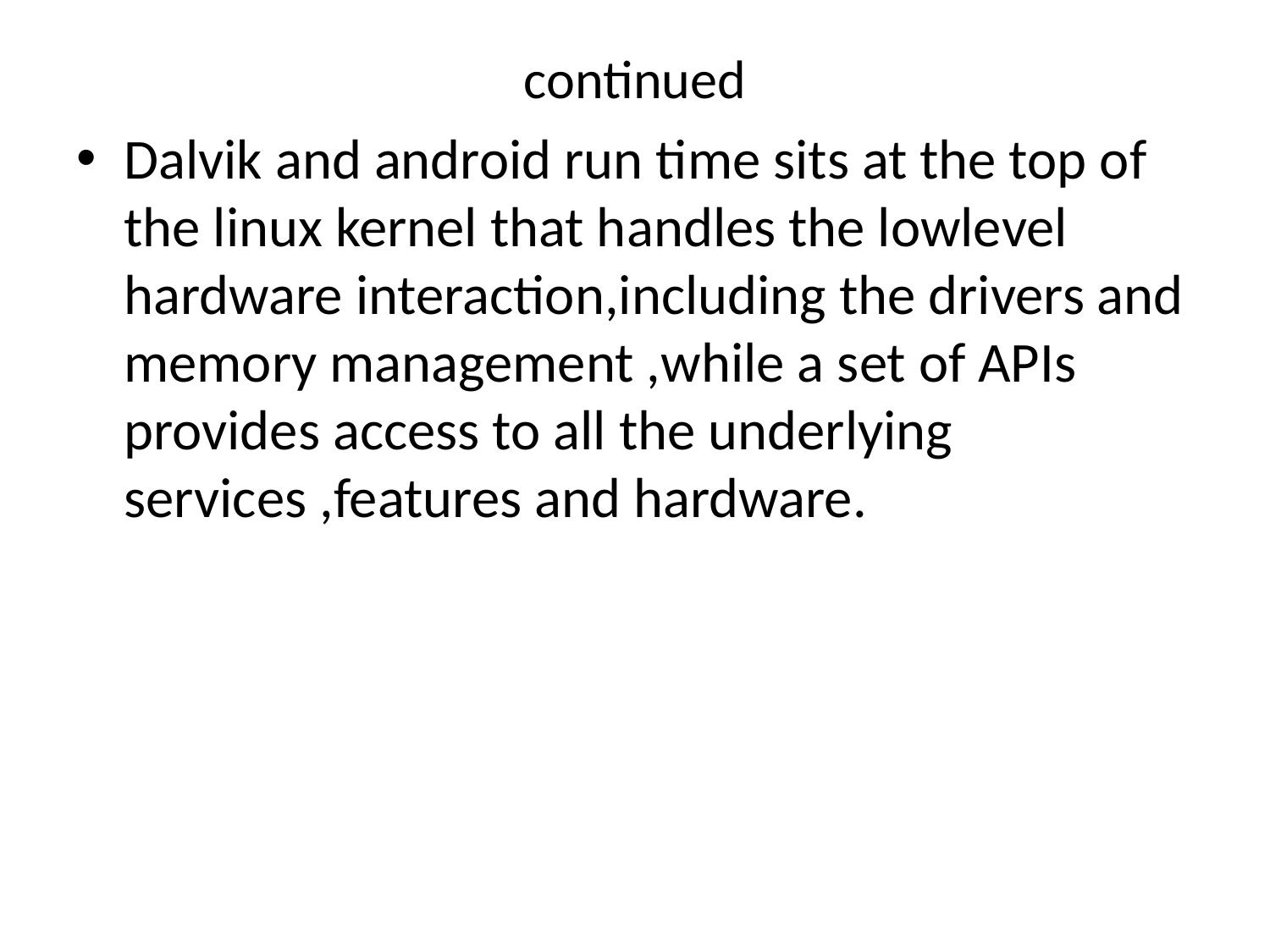

# continued
Dalvik and android run time sits at the top of the linux kernel that handles the lowlevel hardware interaction,including the drivers and memory management ,while a set of APIs provides access to all the underlying services ,features and hardware.